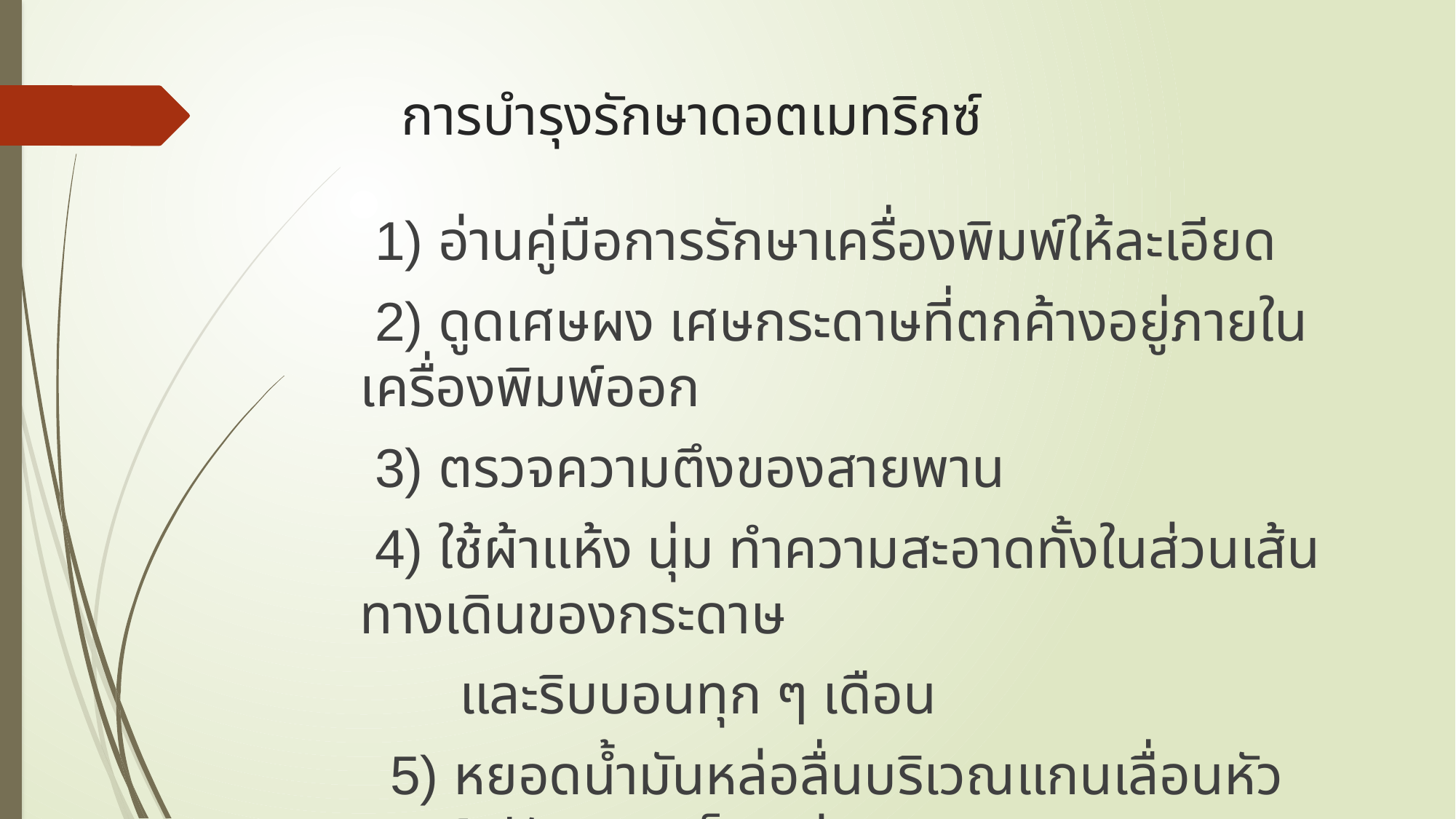

# การบำรุงรักษาดอตเมทริกซ์
 1) อ่านคู่มือการรักษาเครื่องพิมพ์ให้ละเอียด
 2) ดูดเศษผง เศษกระดาษที่ตกค้างอยู่ภายในเครื่องพิมพ์ออก
 3) ตรวจความตึงของสายพาน
 4) ใช้ผ้าแห้ง นุ่ม ทำความสะอาดทั้งในส่วนเส้นทางเดินของกระดาษ
       และริบบอนทุก ๆ เดือน
  5) หยอดน้ำมันหล่อลื่นบริเวณแกนเลื่อนหัวพิมพ์ มีลักษณะเป็นแท่ง
       โลหะทรงกระบอกยาว